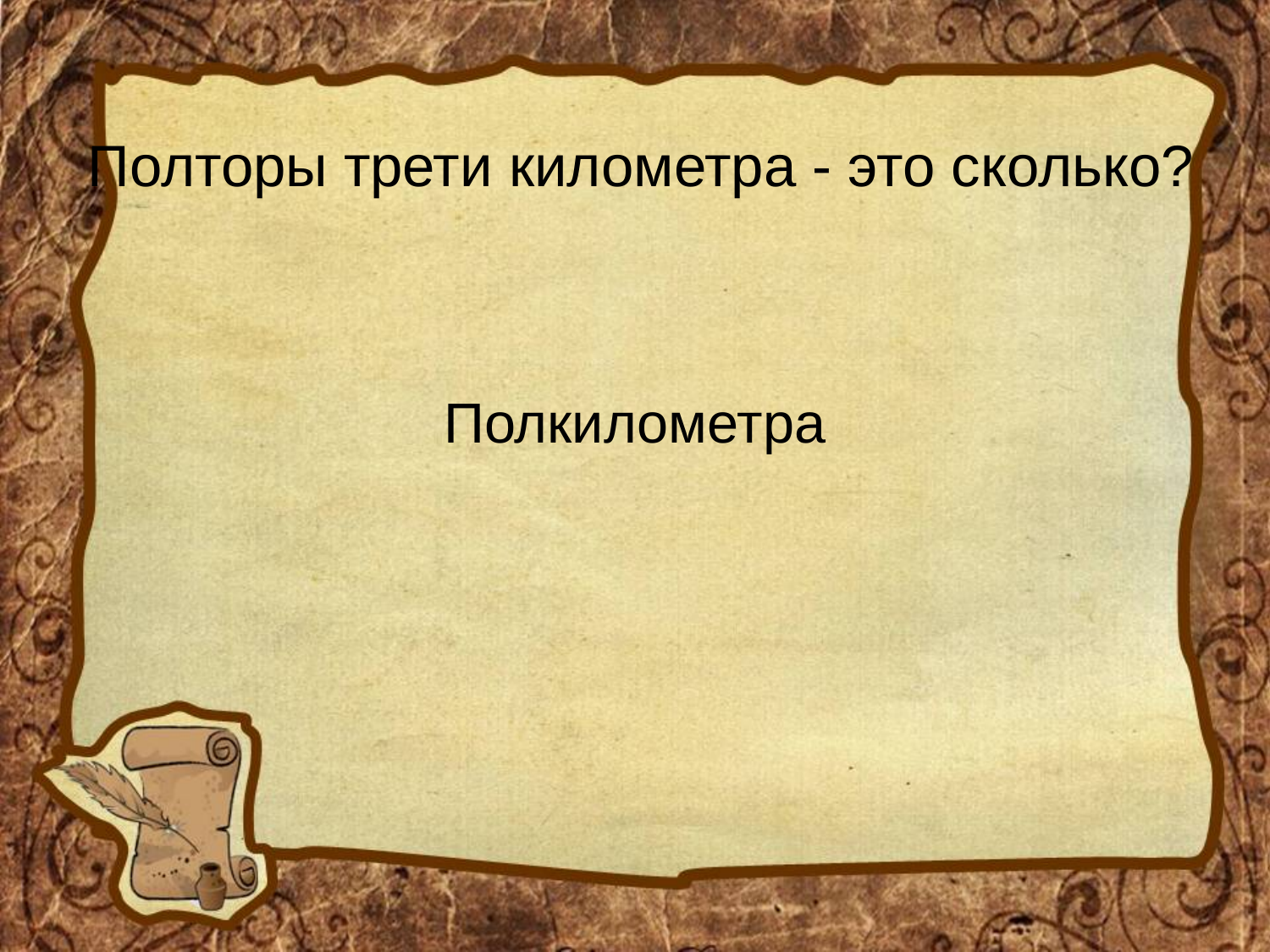

# Полторы трети километра - это сколько?

Полкилометра